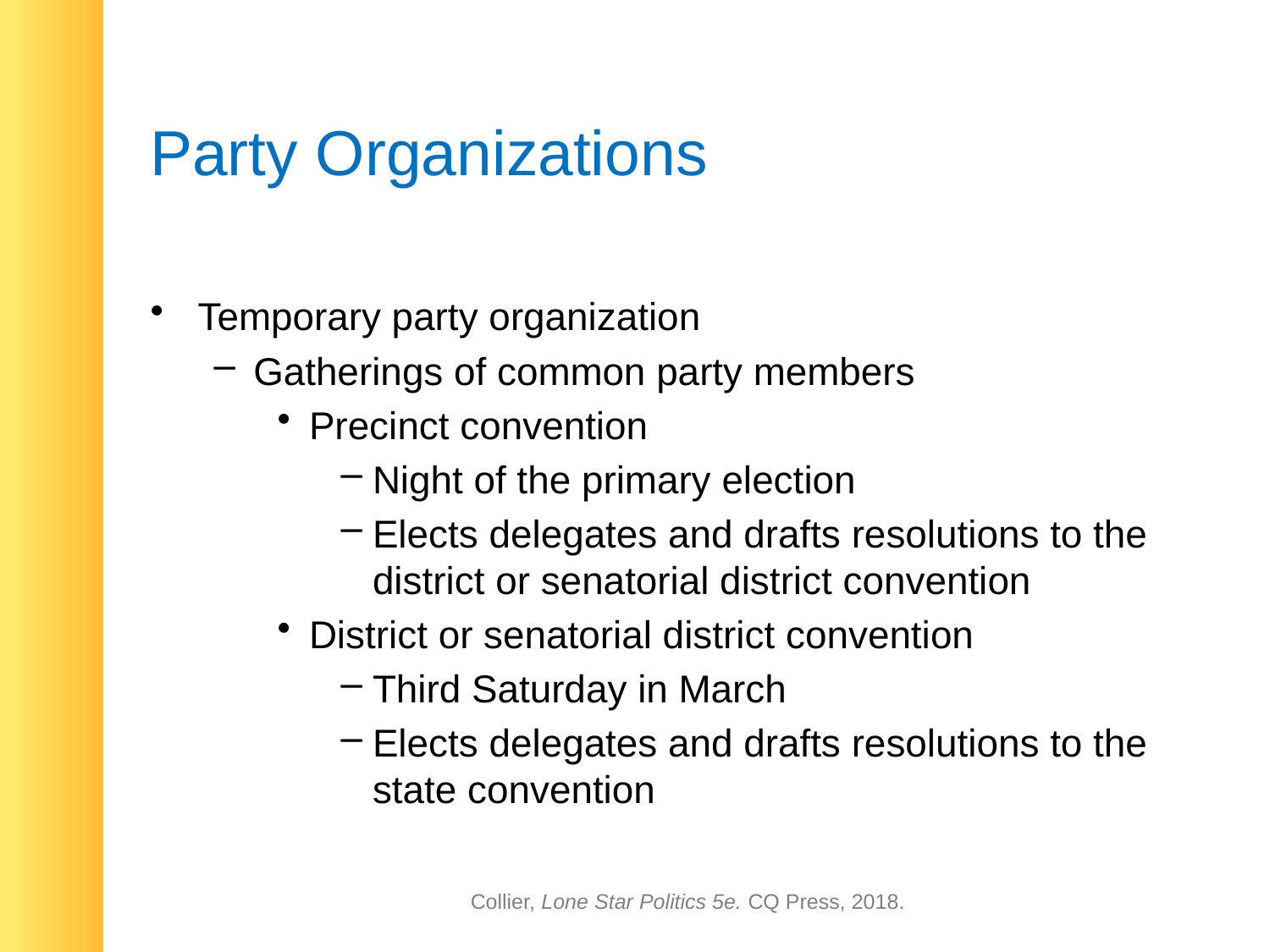

# Party Organizations
Temporary party organization
Gatherings of common party members
Precinct convention
Night of the primary election
Elects delegates and drafts resolutions to the district or senatorial district convention
District or senatorial district convention
Third Saturday in March
Elects delegates and drafts resolutions to the state convention
Collier, Lone Star Politics 5e. CQ Press, 2018.